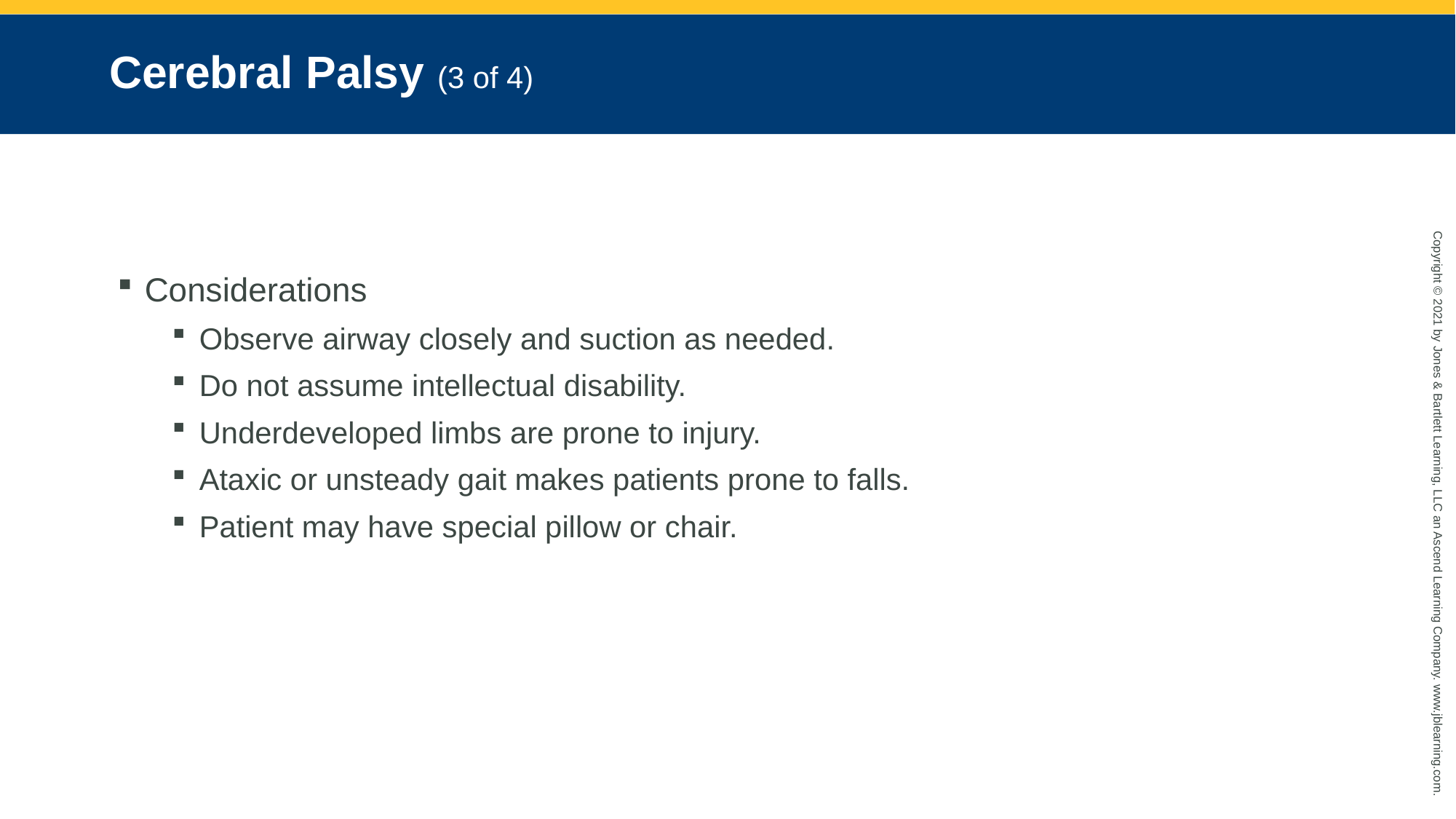

# Cerebral Palsy (3 of 4)
Considerations
Observe airway closely and suction as needed.
Do not assume intellectual disability.
Underdeveloped limbs are prone to injury.
Ataxic or unsteady gait makes patients prone to falls.
Patient may have special pillow or chair.